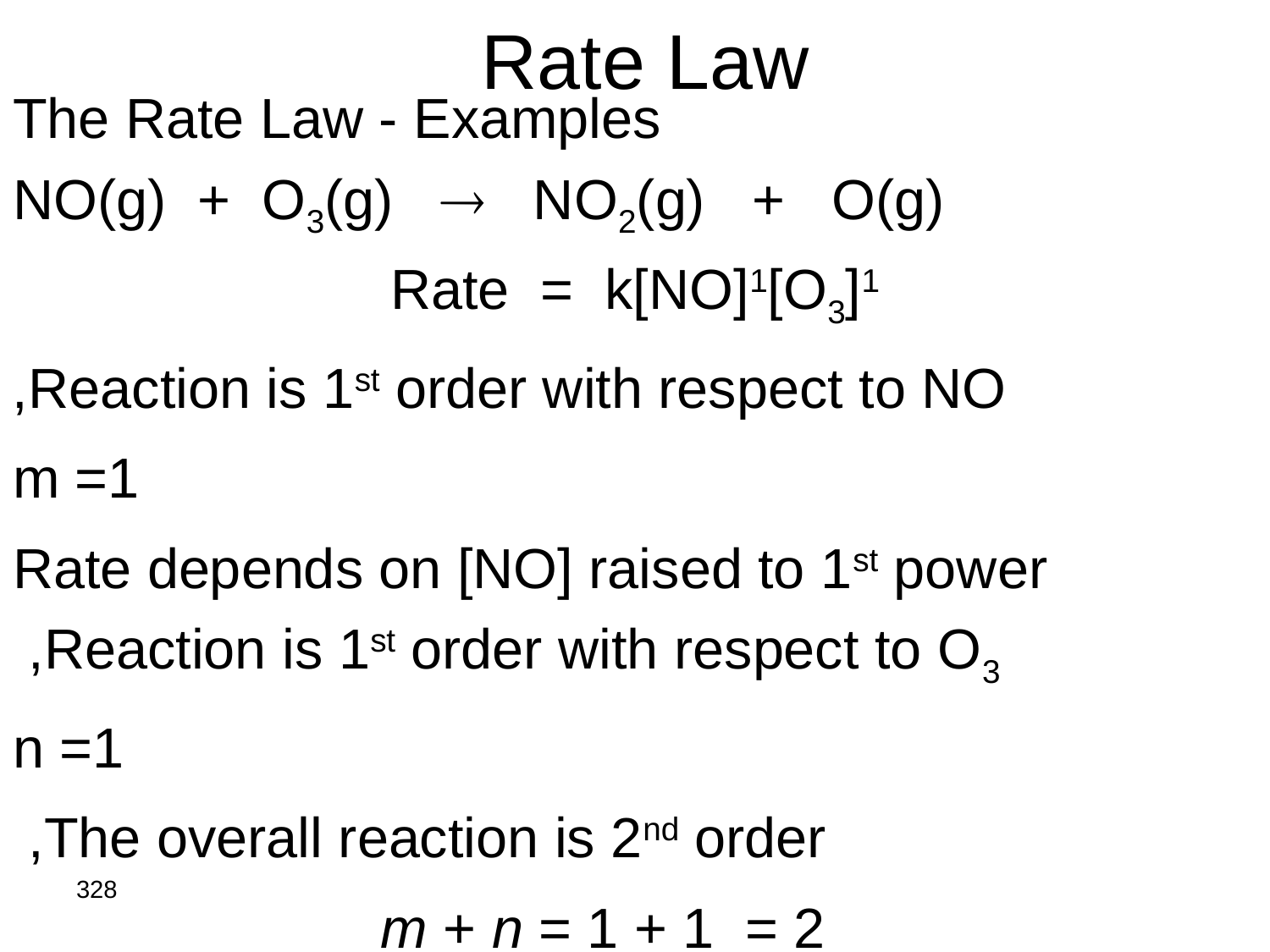

# Rate Law
The Rate Law - Examples
NO(g)  +  O3(g)   →   NO2(g)   +   O(g)
Rate  =  k[NO]1[O3]1
Reaction is 1st order with respect to NO,
 m =1
Rate depends on [NO] raised to 1st power
Reaction is 1st order with respect to O3,
n =1
The overall reaction is 2nd order,
m + n = 1 + 1  = 2
328